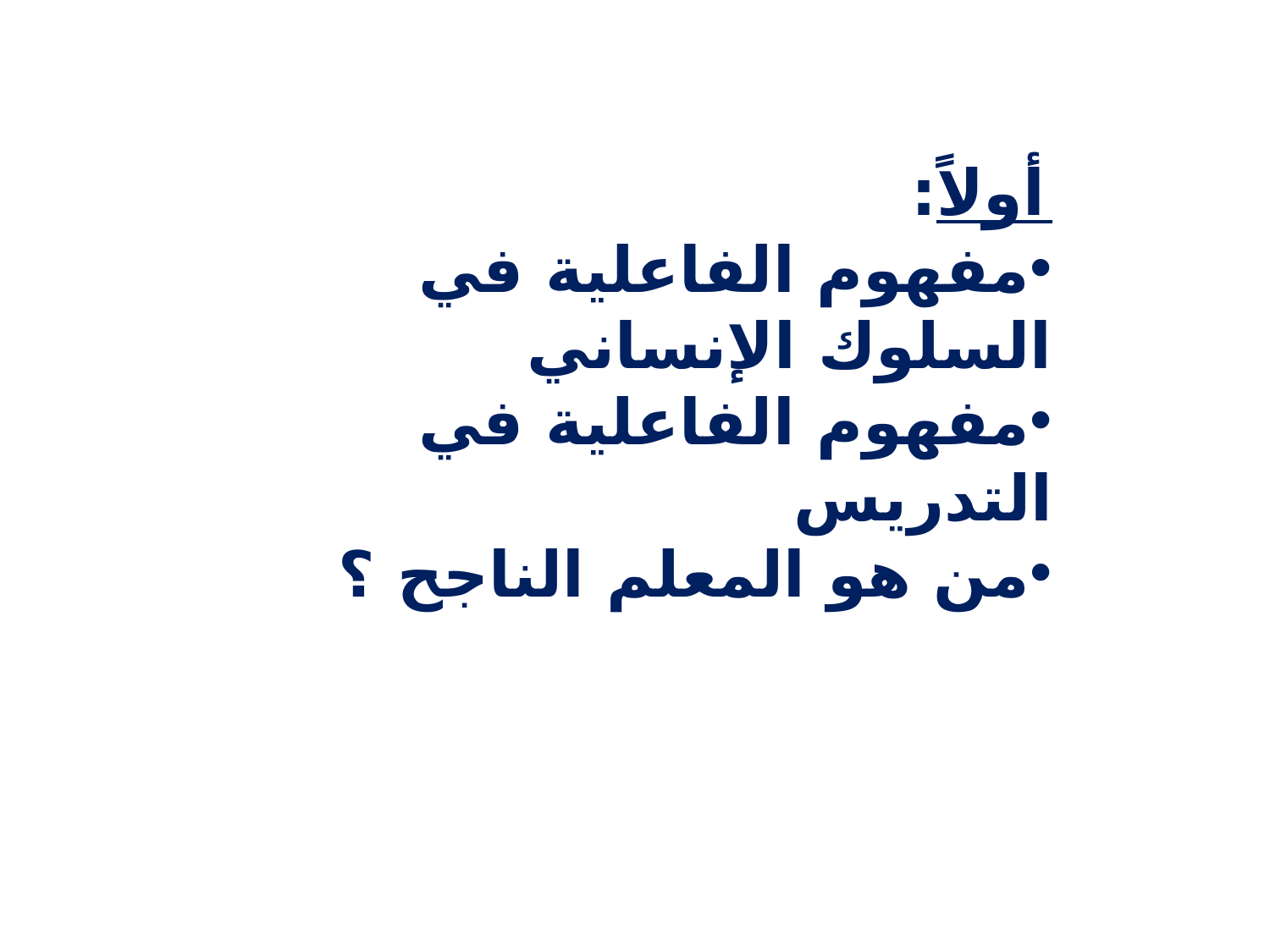

أولاً:
مفهوم الفاعلية في السلوك الإنساني
مفهوم الفاعلية في التدريس
من هو المعلم الناجح ؟